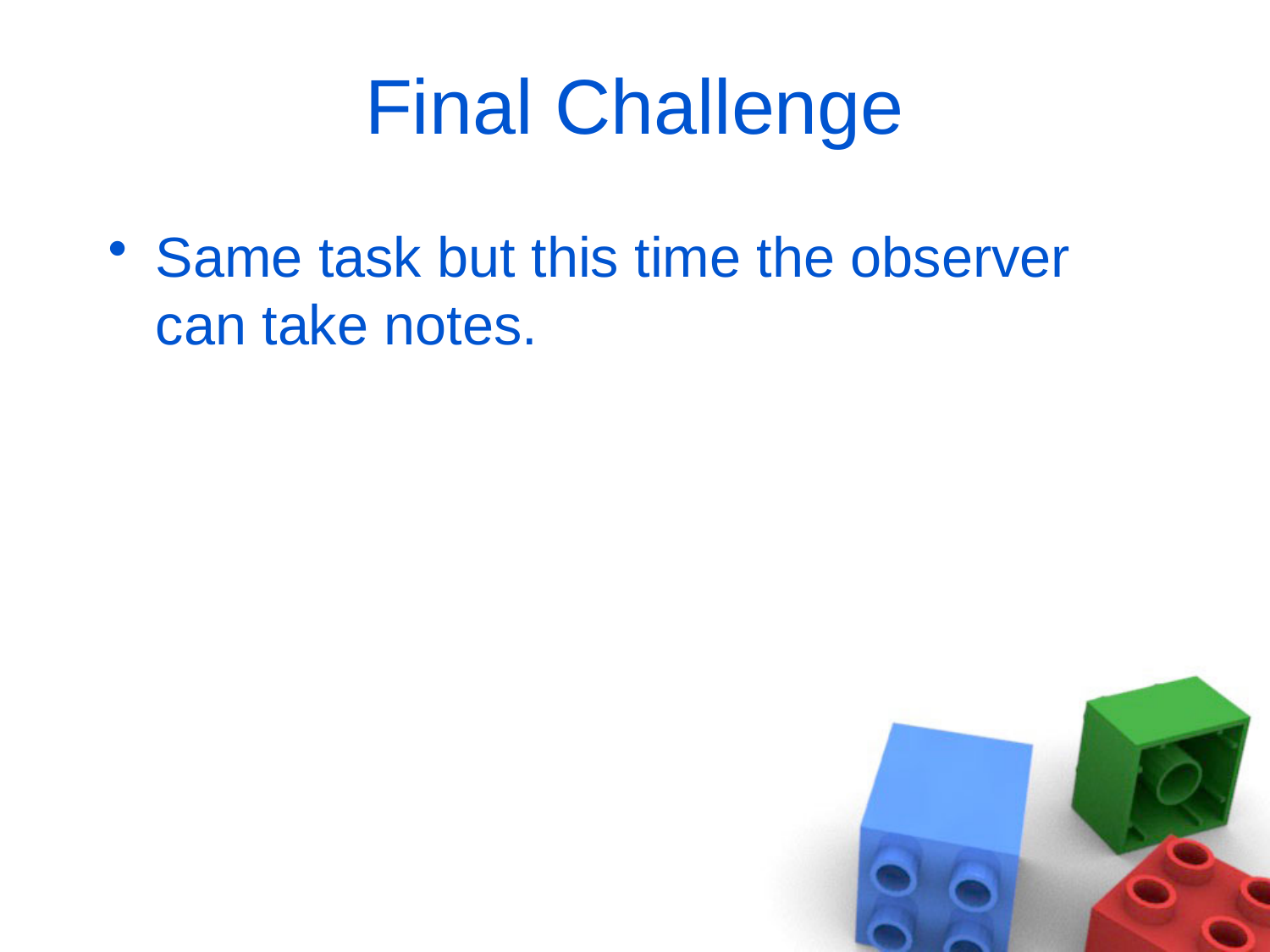

# Final Challenge
Same task but this time the observer can take notes.